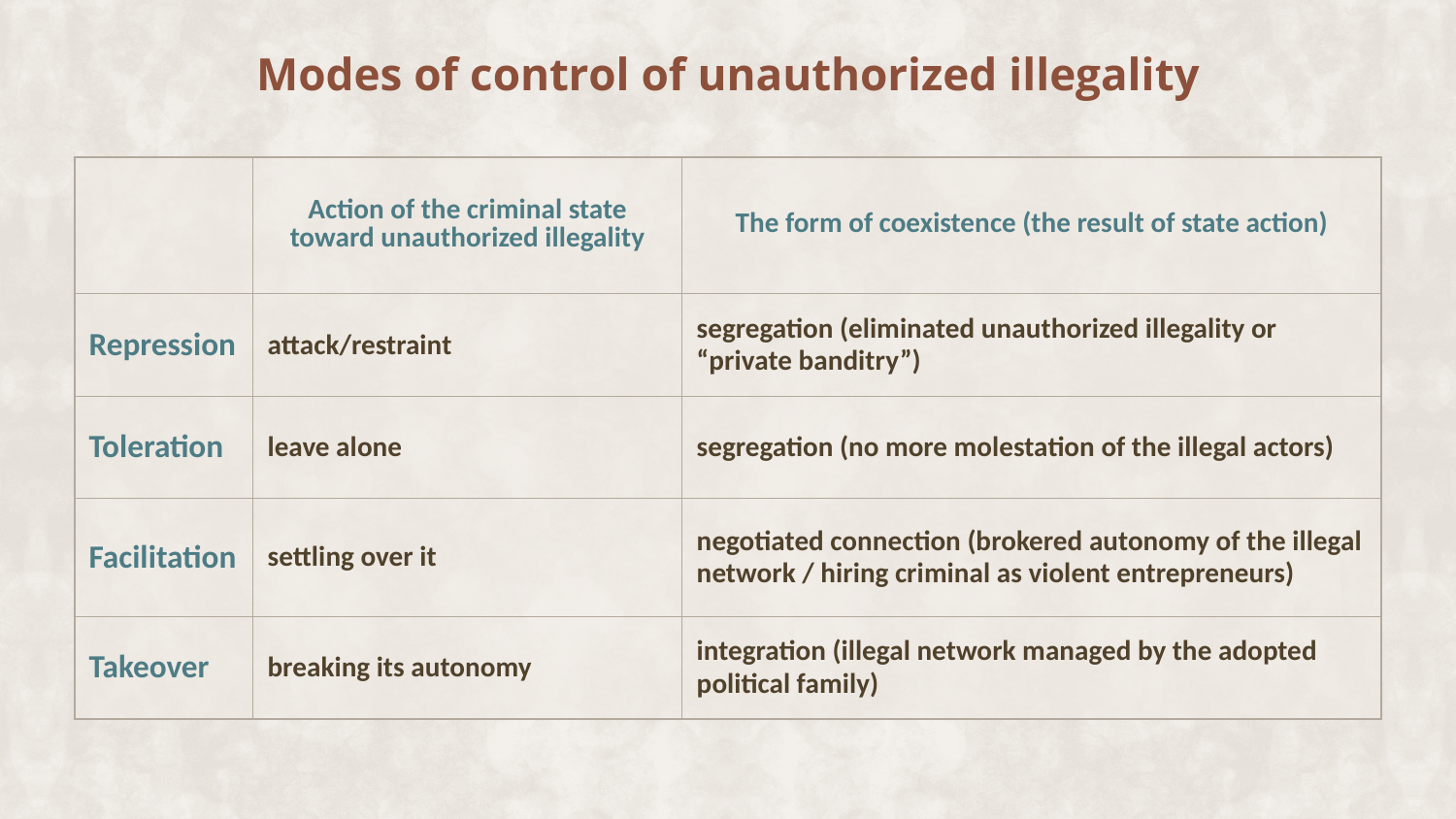

# Modes of control of unauthorized illegality
|  | Action of the criminal state toward unauthorized illegality | The form of coexistence (the result of state action) |
| --- | --- | --- |
| Repression | attack/restraint | segregation (eliminated unauthorized illegality or “private banditry”) |
| Toleration | leave alone | segregation (no more molestation of the illegal actors) |
| Facilitation | settling over it | negotiated connection (brokered autonomy of the illegal network / hiring criminal as violent entrepreneurs) |
| Takeover | breaking its autonomy | integration (illegal network managed by the adopted political family) |